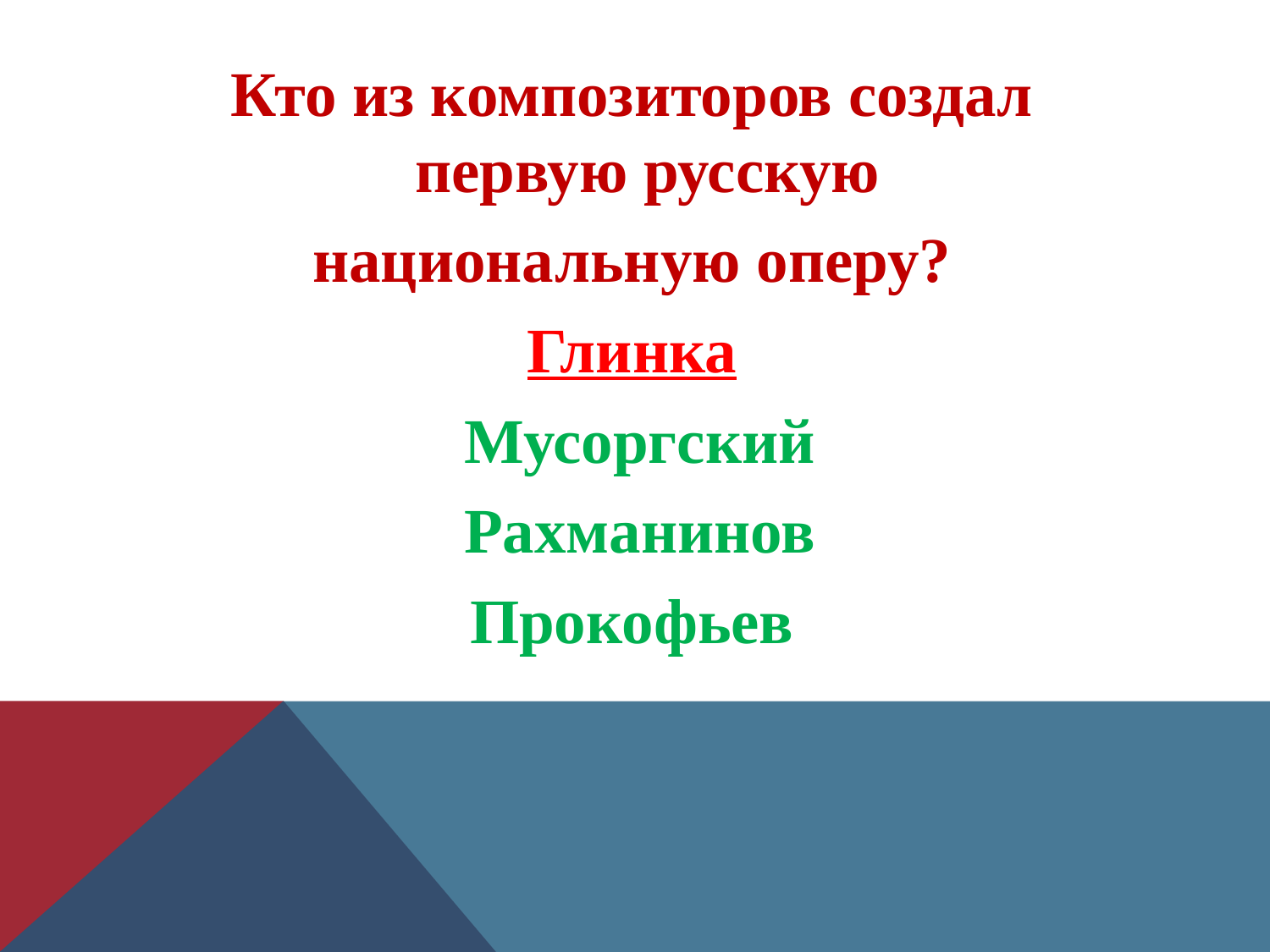

Кто из композиторов создал первую русскую
национальную оперу?
Глинка
 Мусоргский
 Рахманинов
Прокофьев